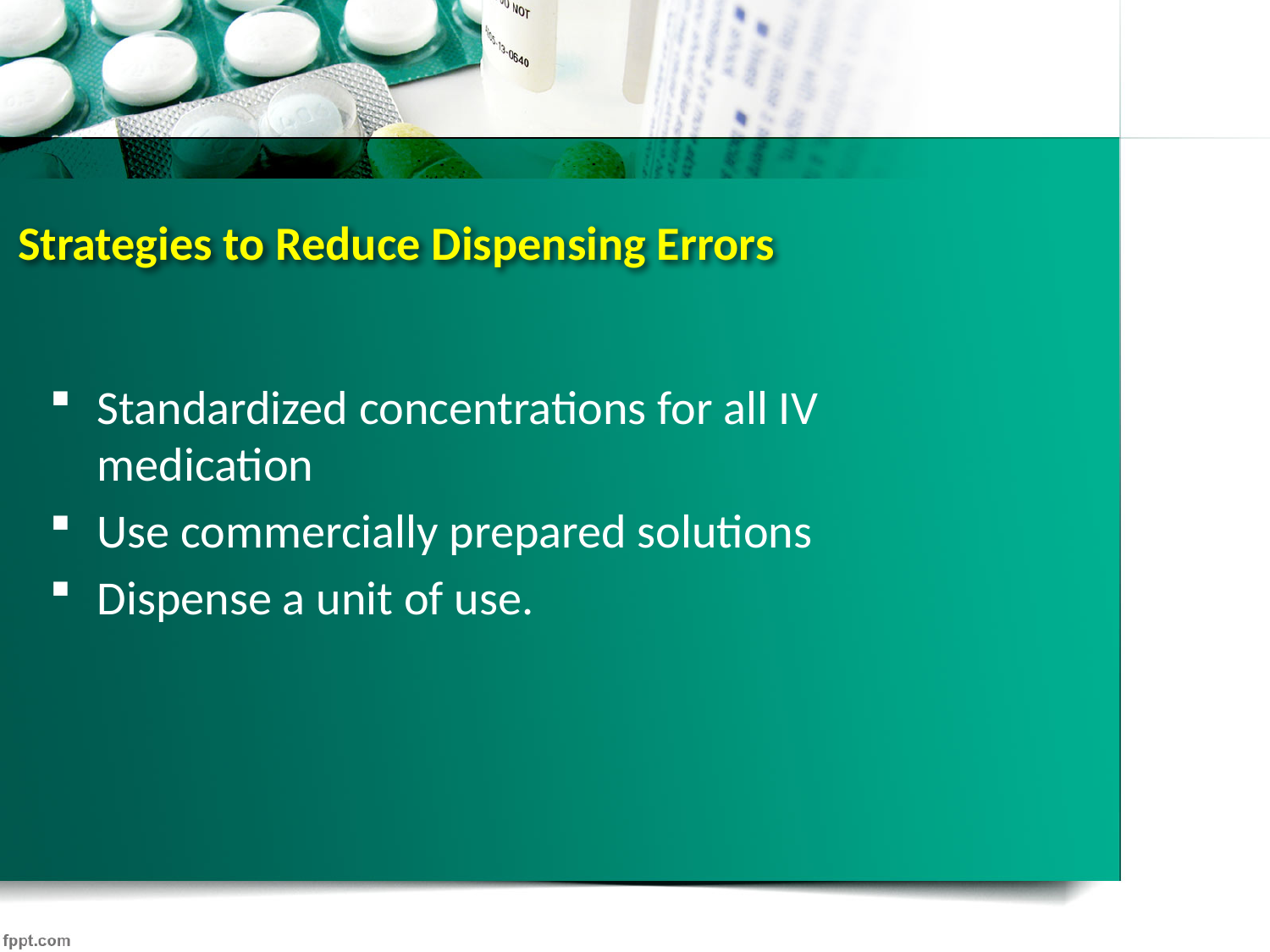

# Strategies to Reduce Dispensing Errors
Standardized concentrations for all IV medication
Use commercially prepared solutions
Dispense a unit of use.